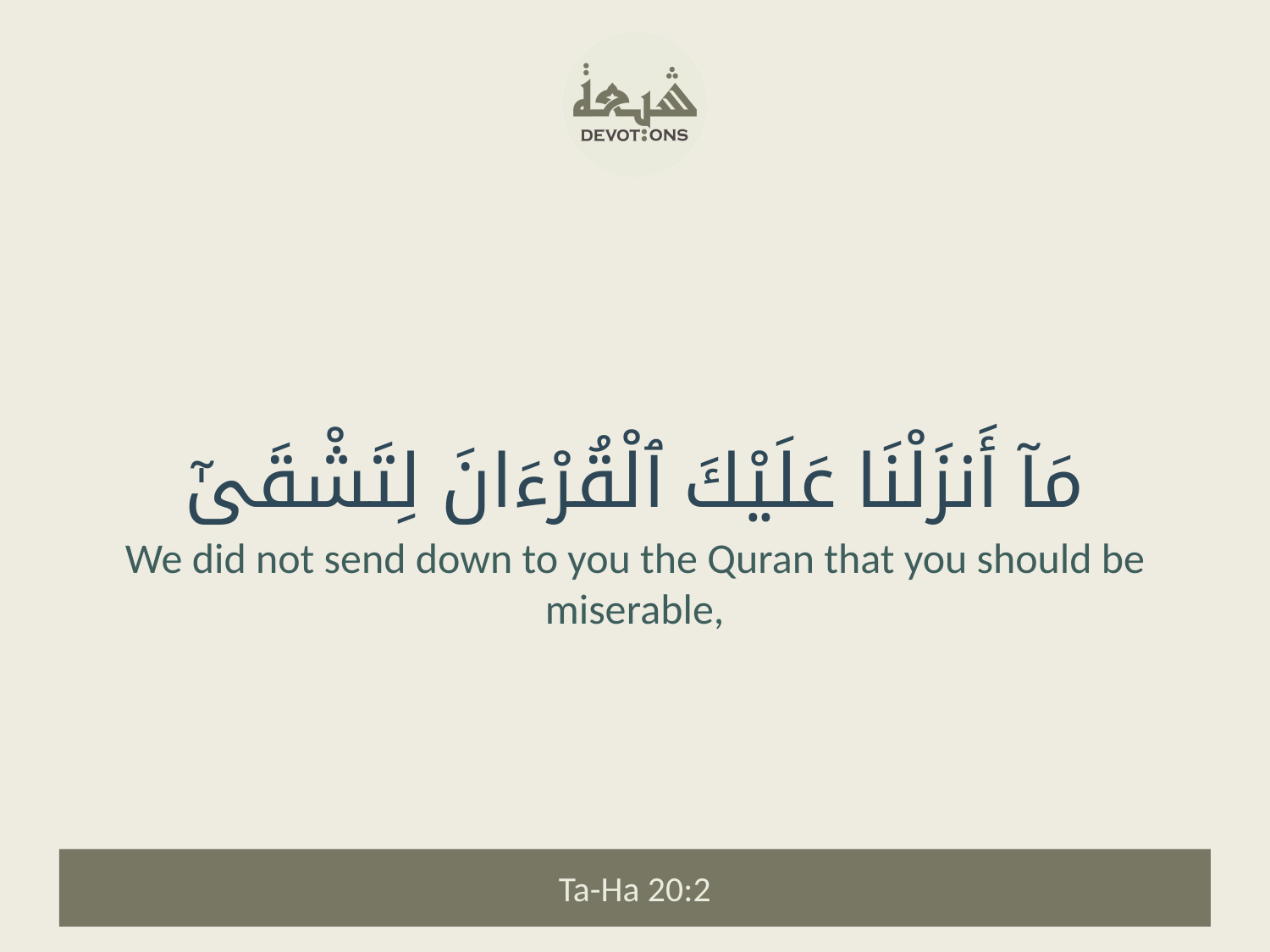

مَآ أَنزَلْنَا عَلَيْكَ ٱلْقُرْءَانَ لِتَشْقَىٰٓ
We did not send down to you the Quran that you should be miserable,
Ta-Ha 20:2